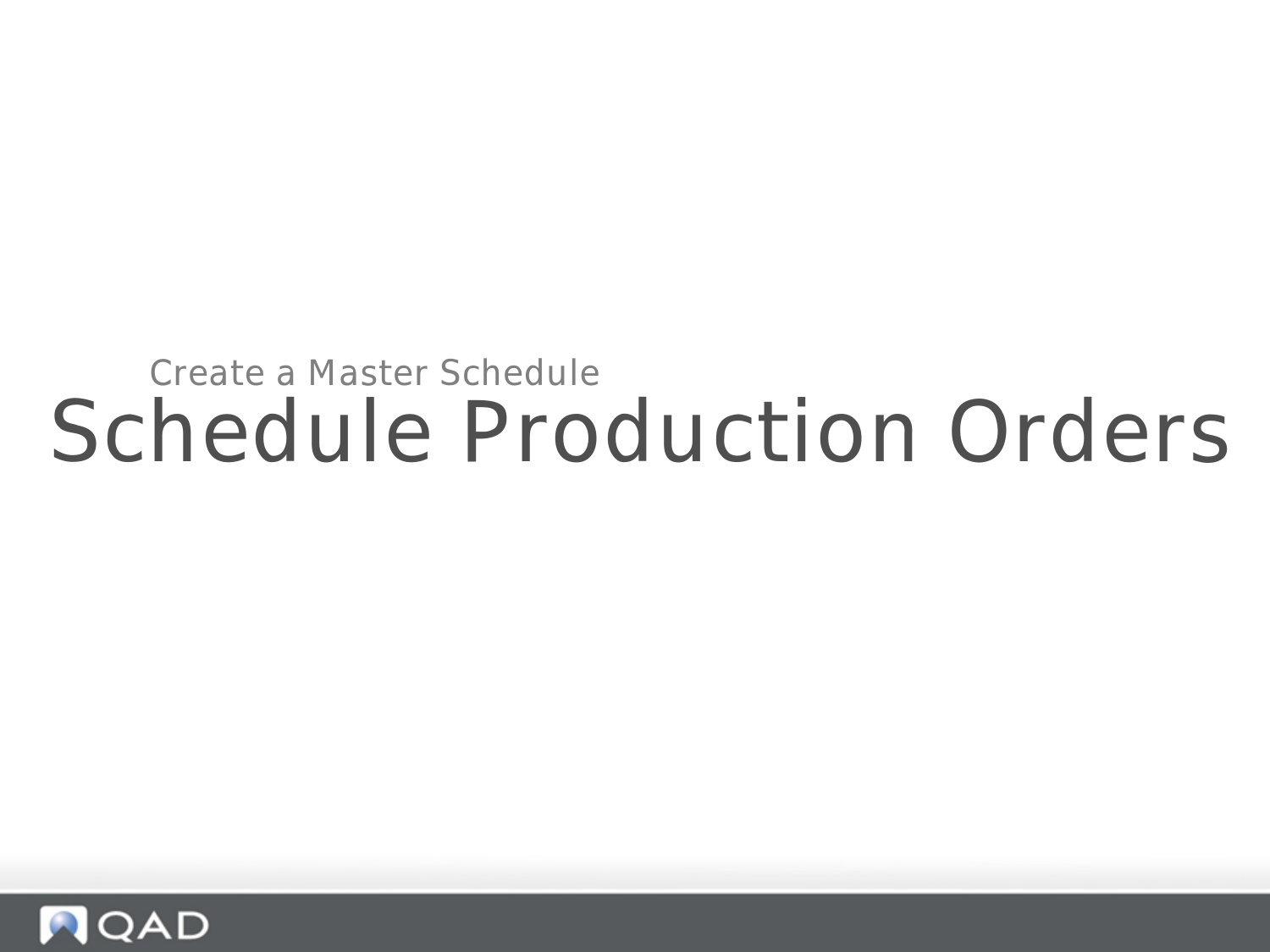

Create a Master Schedule
 Schedule Production Orders